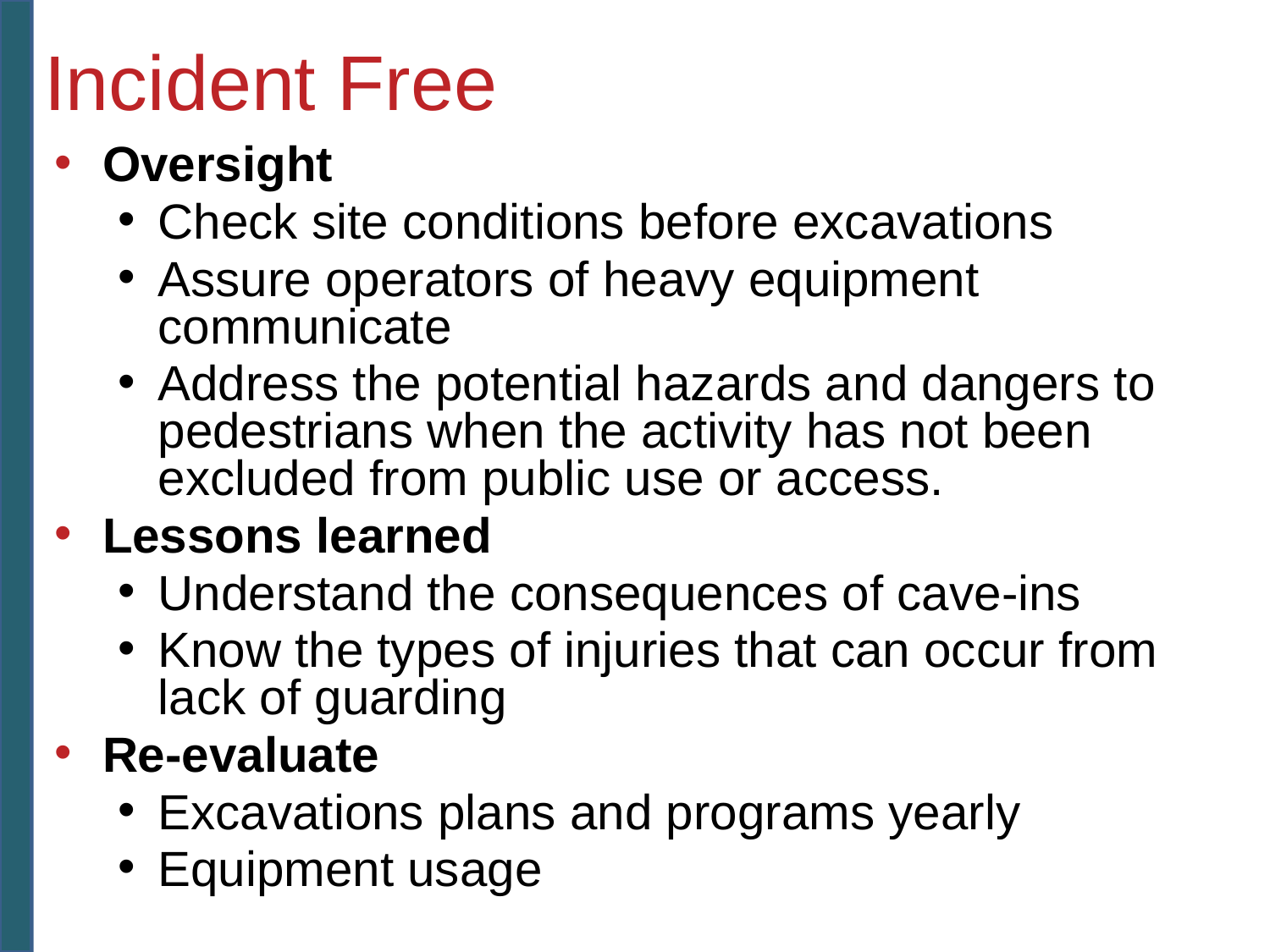

# Incident Free
Oversight
Check site conditions before excavations
Assure operators of heavy equipment communicate
Address the potential hazards and dangers to pedestrians when the activity has not been excluded from public use or access.
Lessons learned
Understand the consequences of cave-ins
Know the types of injuries that can occur from lack of guarding
Re-evaluate
Excavations plans and programs yearly
Equipment usage